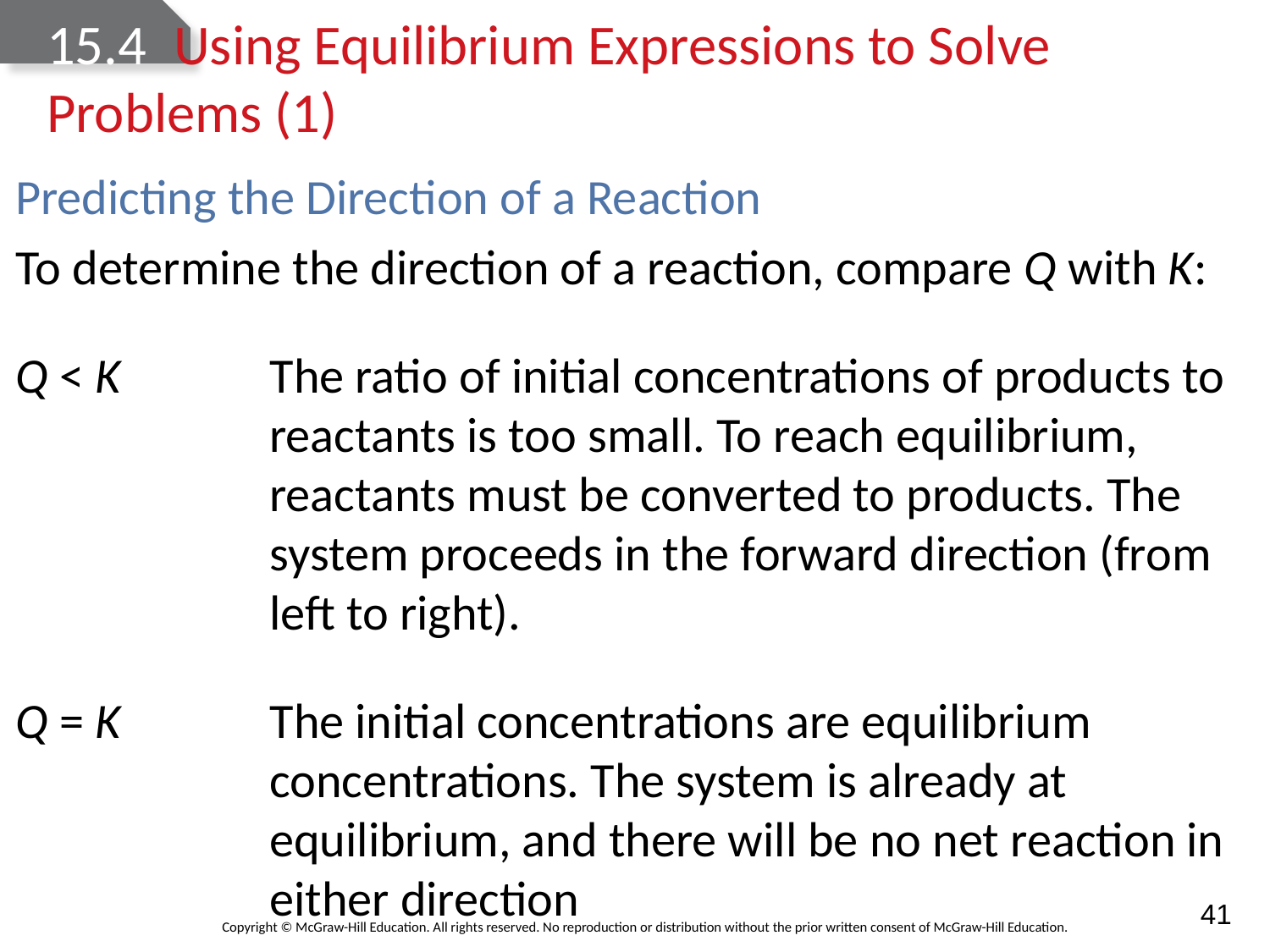

# 15.4	Using Equilibrium Expressions to Solve 	Problems (1)
Predicting the Direction of a Reaction
To determine the direction of a reaction, compare Q with K:
Q < K 	The ratio of initial concentrations of products to reactants is too small. To reach equilibrium, reactants must be converted to products. The system proceeds in the forward direction (from left to right).
Q = K 	The initial concentrations are equilibrium concentrations. The system is already at equilibrium, and there will be no net reaction in either direction